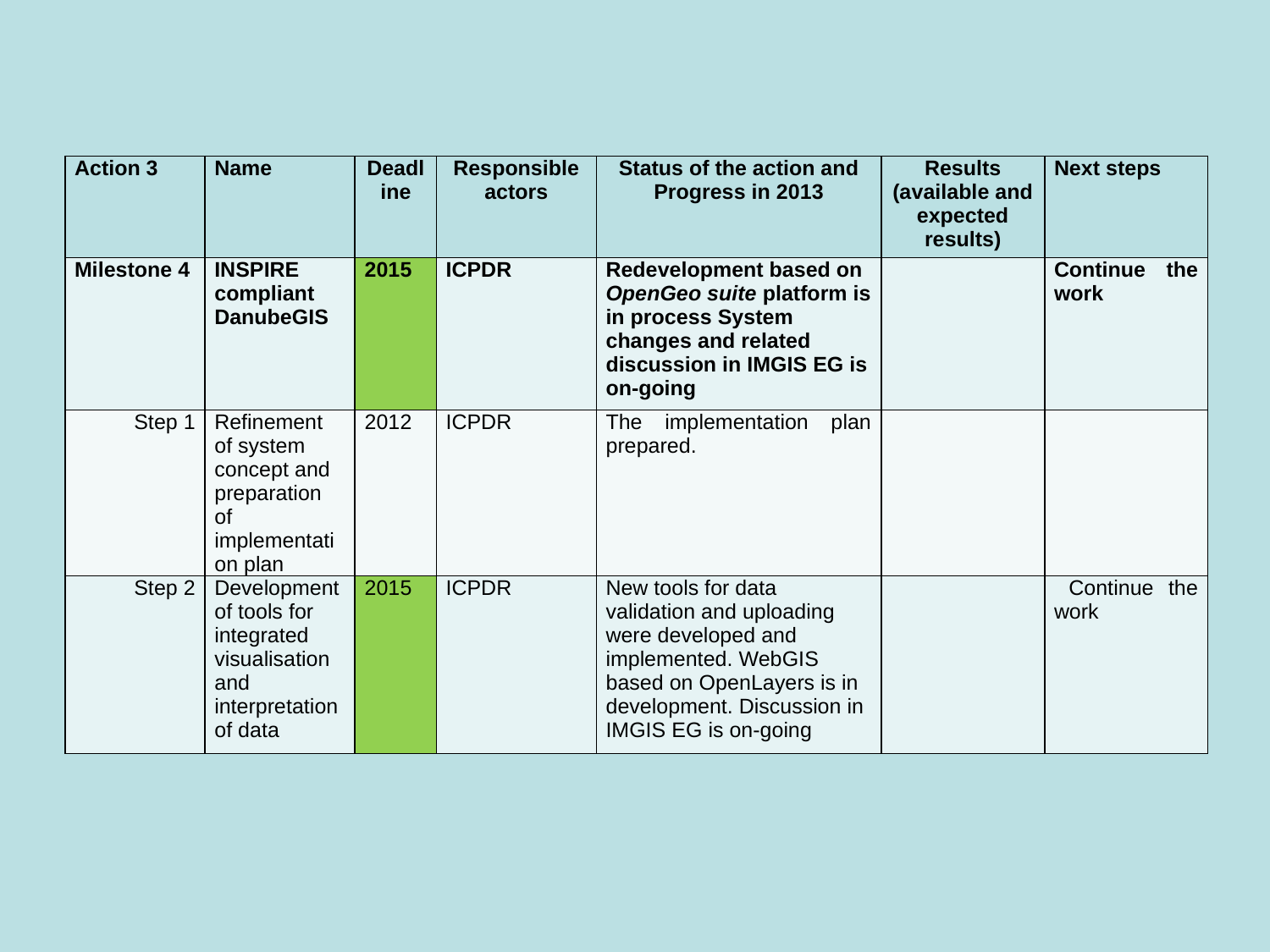

#
| Action 3 | Name | Deadline | Responsible actors | Status of the action and Progress in 2013 | Results (available and expected results) | Next steps |
| --- | --- | --- | --- | --- | --- | --- |
| Milestone 4 | INSPIRE compliant DanubeGIS | 2015 | ICPDR | Redevelopment based on OpenGeo suite platform is in process System changes and related discussion in IMGIS EG is on-going |  | Continue the work |
| Step 1 | Refinement of system concept and preparation of implementation plan | 2012 | ICPDR | The implementation plan prepared. |  |  |
| Step 2 | Development of tools for integrated visualisation and interpretation of data | 2015 | ICPDR | New tools for data validation and uploading were developed and implemented. WebGIS based on OpenLayers is in development. Discussion in IMGIS EG is on-going |  | Continue the work |